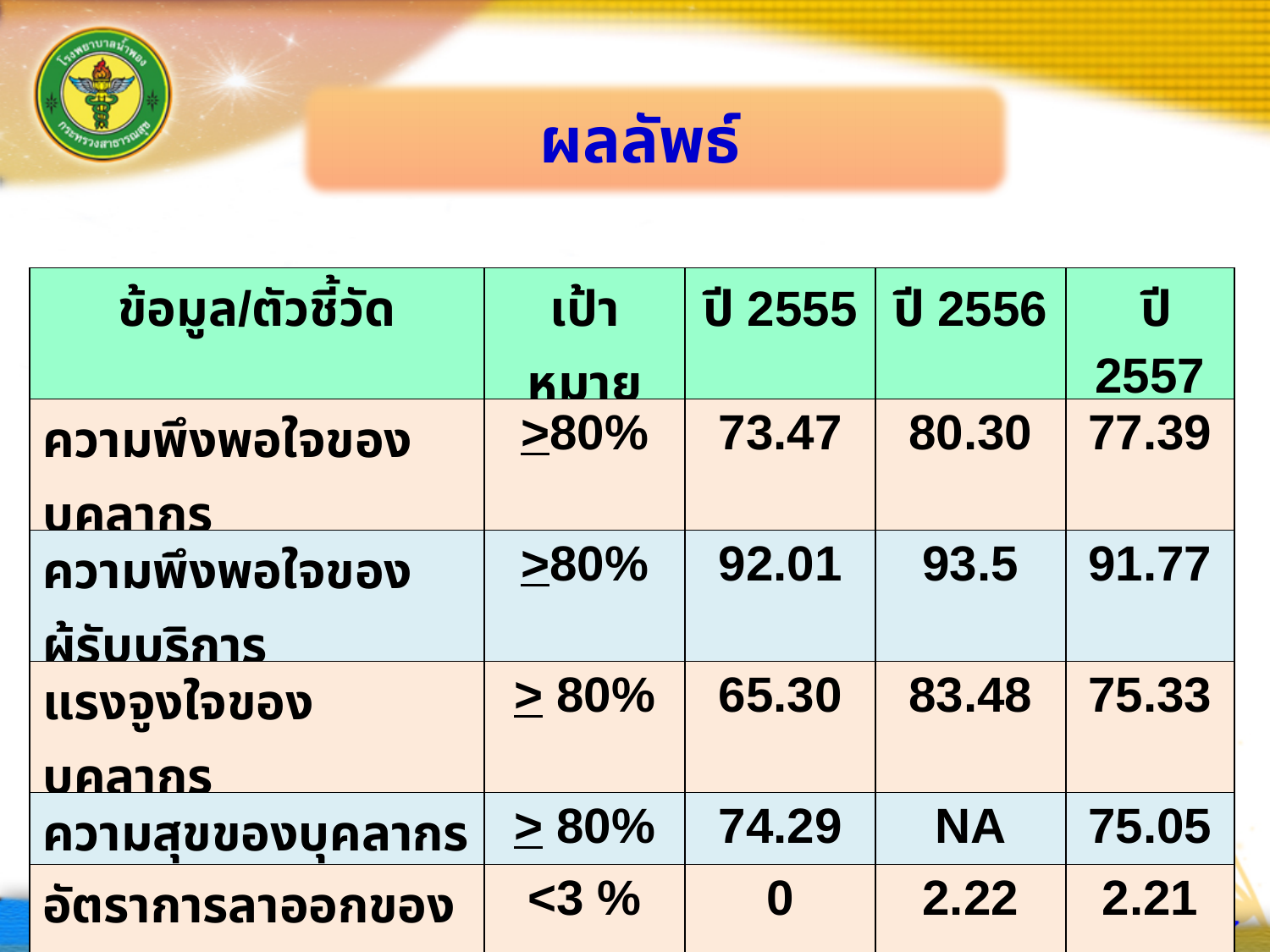

ผลลัพธ์
| ข้อมูล/ตัวชี้วัด | เป้าหมาย | ปี 2555 | ปี 2556 | ปี 2557 |
| --- | --- | --- | --- | --- |
| ความพึงพอใจของบุคลากร | >80% | 73.47 | 80.30 | 77.39 |
| ความพึงพอใจของผู้รับบริการ | >80% | 92.01 | 93.5 | 91.77 |
| แรงจูงใจของบุคลากร | > 80% | 65.30 | 83.48 | 75.33 |
| ความสุขของบุคลากร | > 80% | 74.29 | NA | 75.05 |
| อัตราการลาออกของบุคลากร | <3 % | 0 | 2.22 | 2.21 |